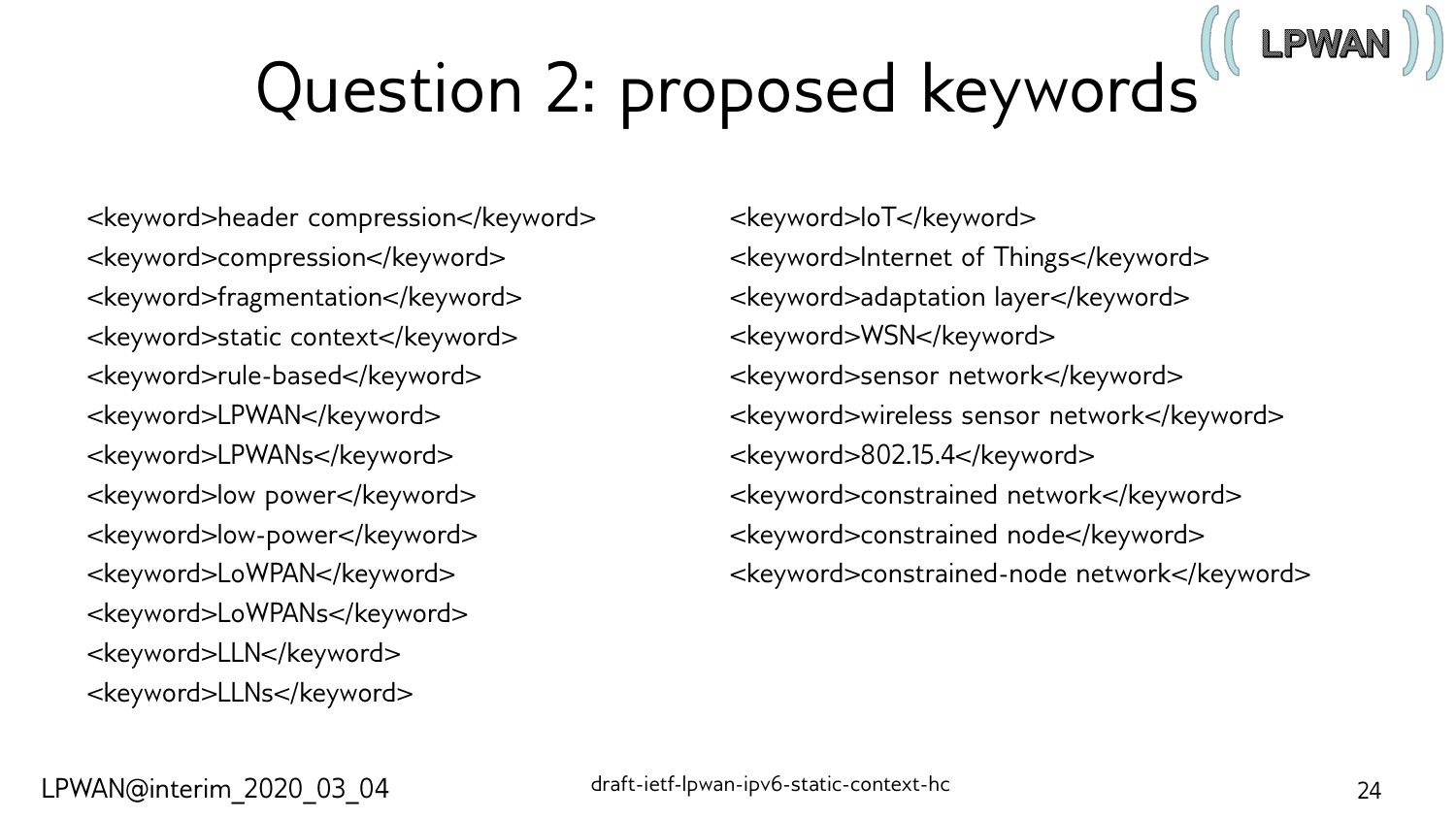

# Question 2: proposed keywords
<keyword>header compression</keyword>
<keyword>compression</keyword>
<keyword>fragmentation</keyword>
<keyword>static context</keyword>
<keyword>rule-based</keyword>
<keyword>LPWAN</keyword>
<keyword>LPWANs</keyword>
<keyword>low power</keyword>
<keyword>low-power</keyword>
<keyword>LoWPAN</keyword>
<keyword>LoWPANs</keyword>
<keyword>LLN</keyword>
<keyword>LLNs</keyword>
<keyword>IoT</keyword>
<keyword>Internet of Things</keyword>
<keyword>adaptation layer</keyword>
<keyword>WSN</keyword>
<keyword>sensor network</keyword>
<keyword>wireless sensor network</keyword>
<keyword>802.15.4</keyword>
<keyword>constrained network</keyword>
<keyword>constrained node</keyword>
<keyword>constrained-node network</keyword>
24